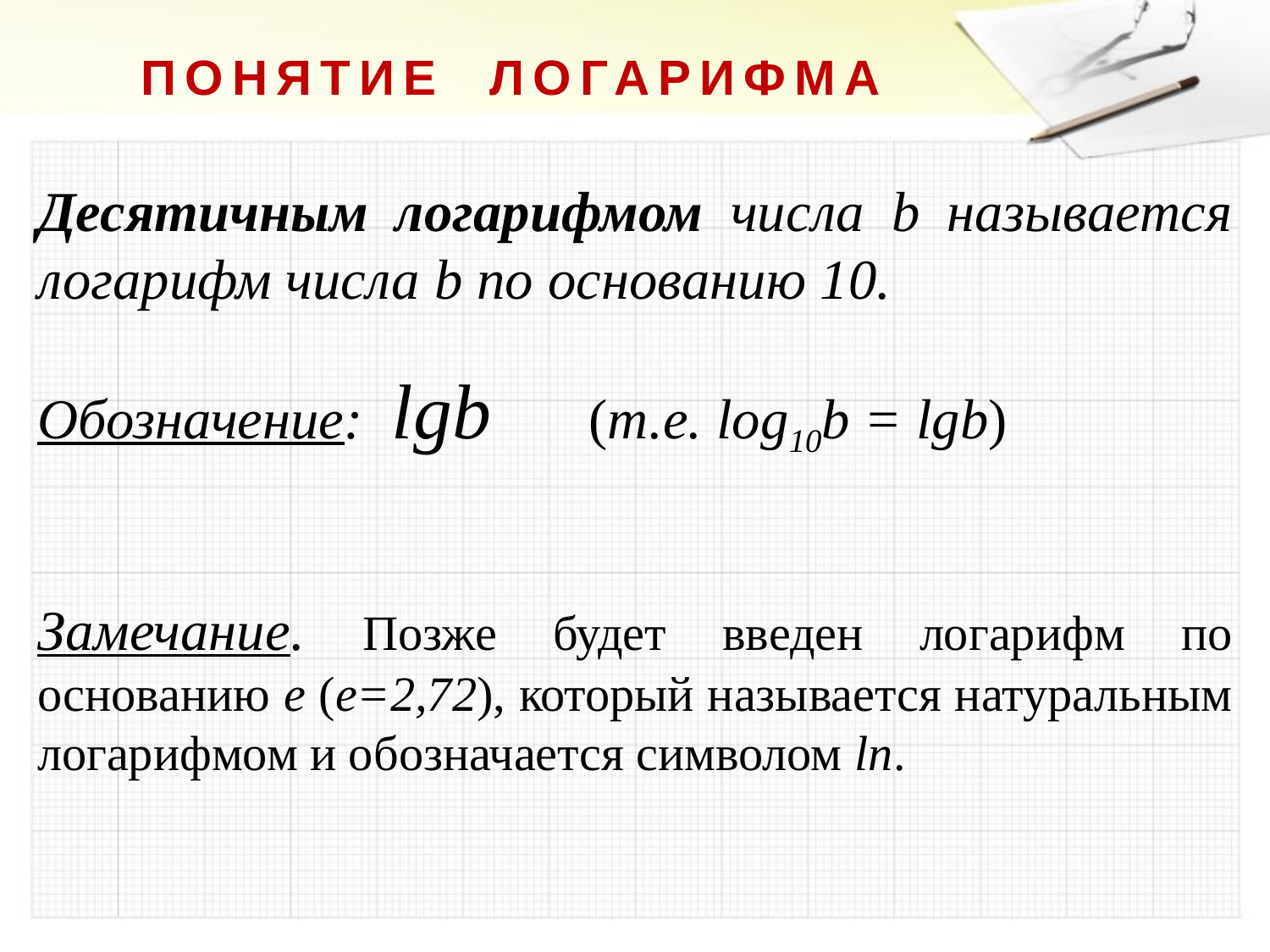

ПОНЯТИЕ  ЛОГАРИФМА
Десятичным логарифмом числа b называется логарифм числа b по основанию 10.

Обозначение:  lgb     (т.е. log10b = lgb)

Замечание. Позже будет введен логарифм по основанию e (e=2,72), который называется натуральным логарифмом и обозначается символом ln.